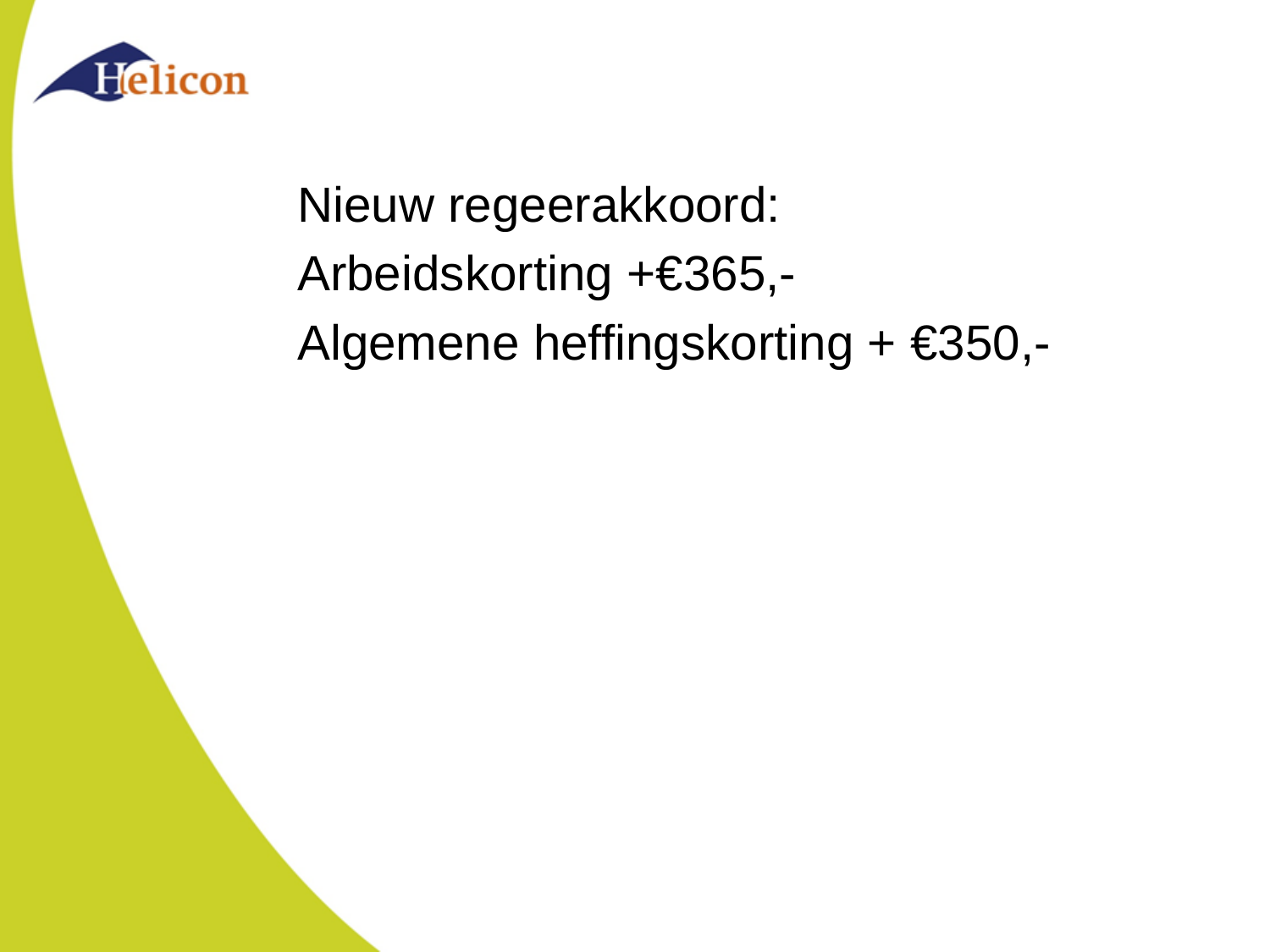

#
Nieuw regeerakkoord:
Arbeidskorting +€365,-
Algemene heffingskorting + €350,-